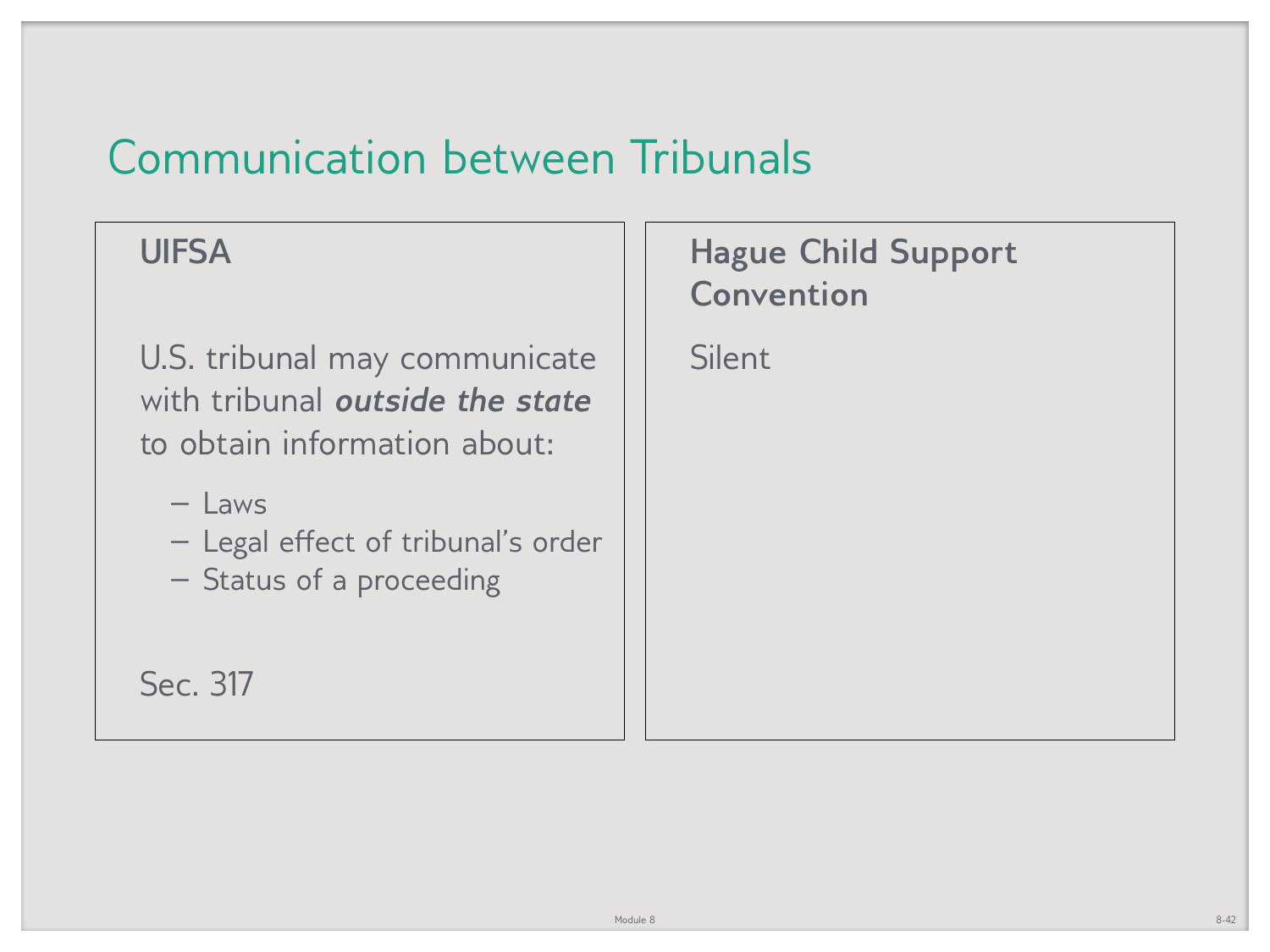

# Communication between Tribunals
UIFSA

	U.S. tribunal may communicate with tribunal outside the state to obtain information about:
Laws
Legal effect of tribunal’s order
Status of a proceeding

	Sec. 317
Hague Child Support Convention
Silent
Module 8
8-42